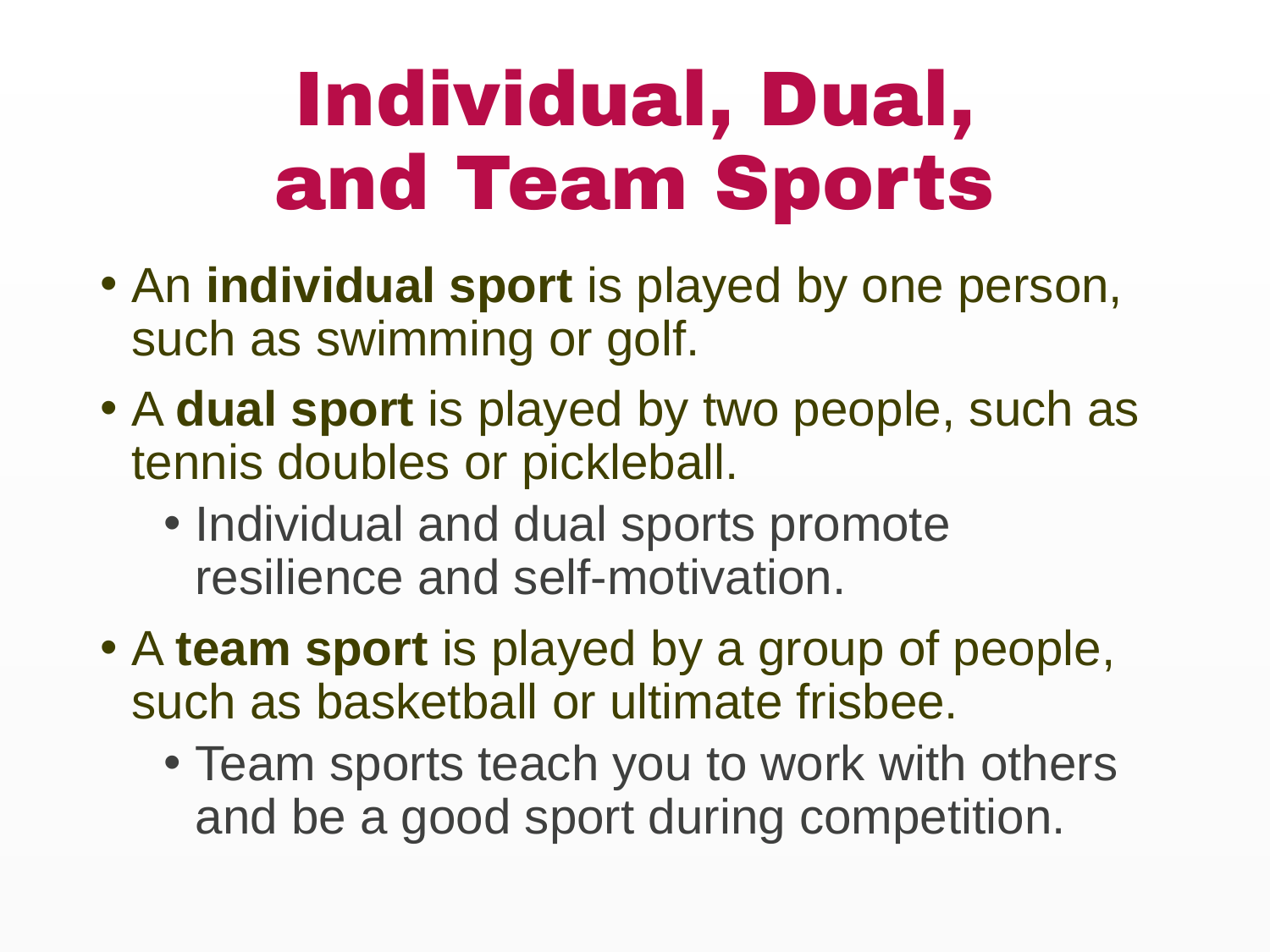

# Individual, Dual, and Team Sports
An individual sport is played by one person, such as swimming or golf.
A dual sport is played by two people, such as tennis doubles or pickleball.
Individual and dual sports promote resilience and self-motivation.
A team sport is played by a group of people, such as basketball or ultimate frisbee.
Team sports teach you to work with others and be a good sport during competition.